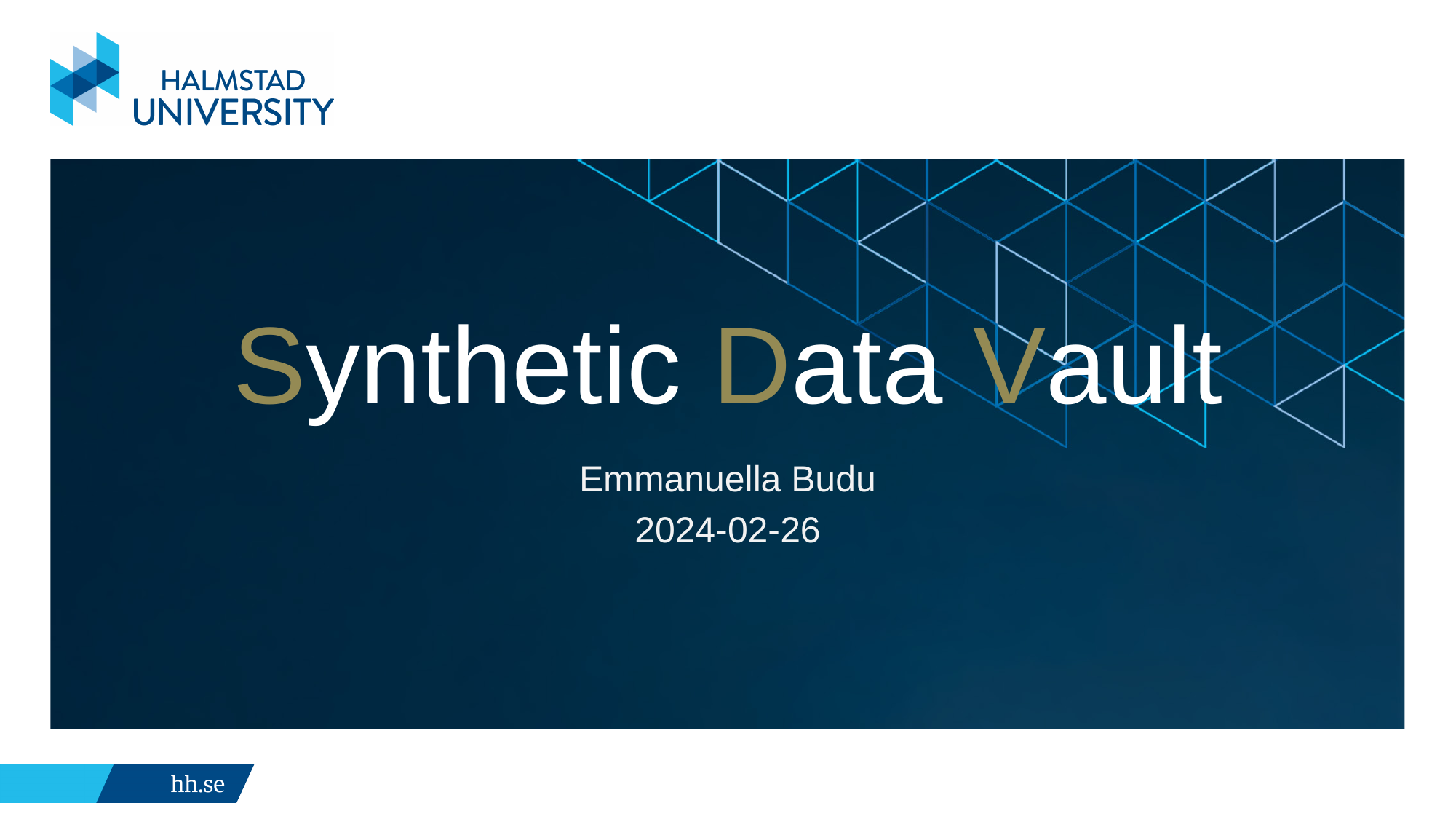

# Synthetic Data Vault
Emmanuella Budu
2024-02-26